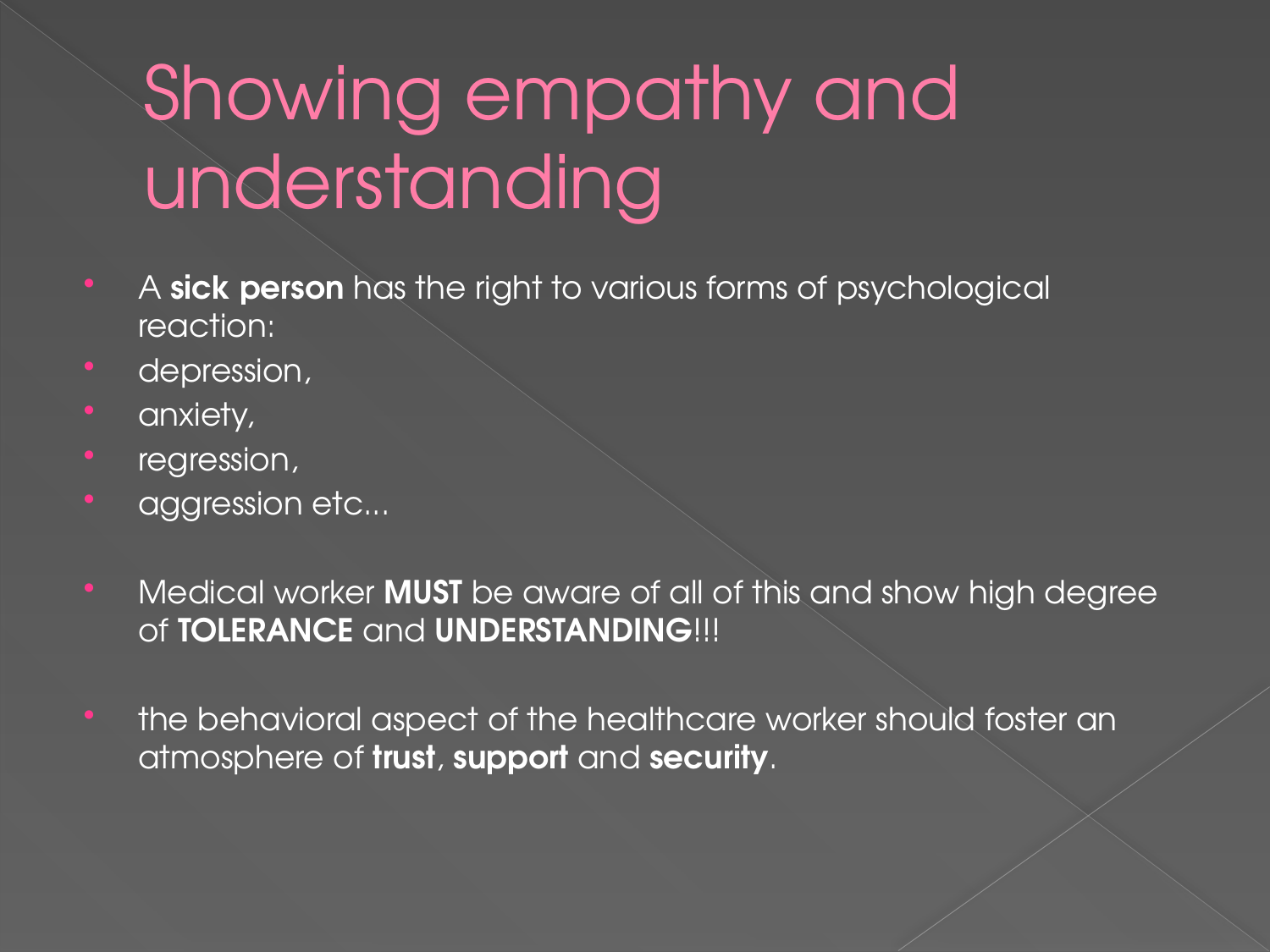

# Showing empathy and understanding
A sick person has the right to various forms of psychological reaction:
depression,
anxiety,
regression,
aggression etc...

Medical worker MUST be aware of all of this and show high degree of TOLERANCE and UNDERSTANDING!!!

the behavioral aspect of the healthcare worker should foster an atmosphere of trust, support and security.